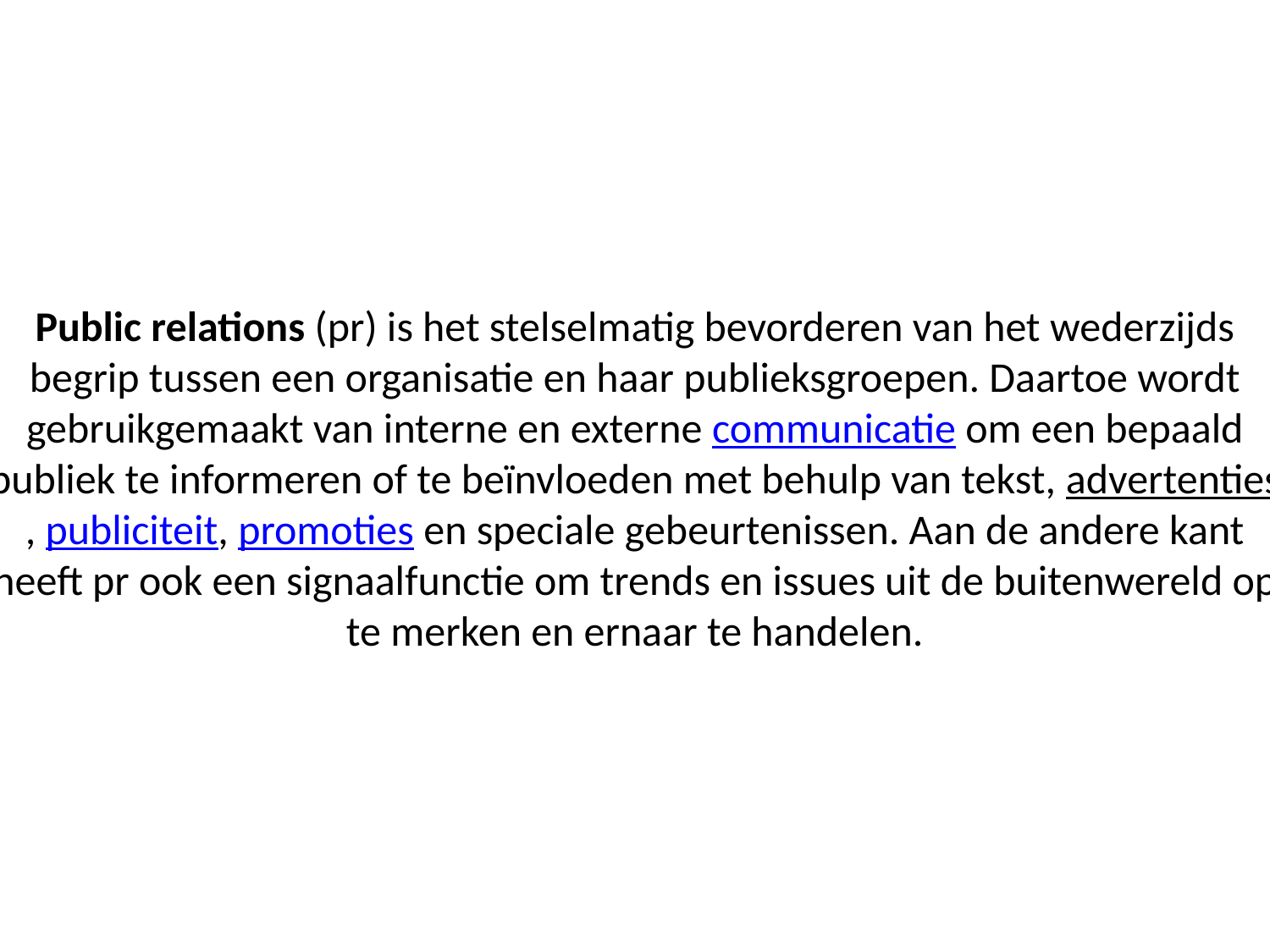

# Woordenboek: Public relations (pr) is het stelselmatig bevorderen van het wederzijds begrip tussen een organisatie en haar publieksgroepen. Daartoe wordt gebruikgemaakt van interne en externe communicatie om een bepaald publiek te informeren of te beïnvloeden met behulp van tekst, advertenties, publiciteit, promoties en speciale gebeurtenissen. Aan de andere kant heeft pr ook een signaalfunctie om trends en issues uit de buitenwereld op te merken en ernaar te handelen.